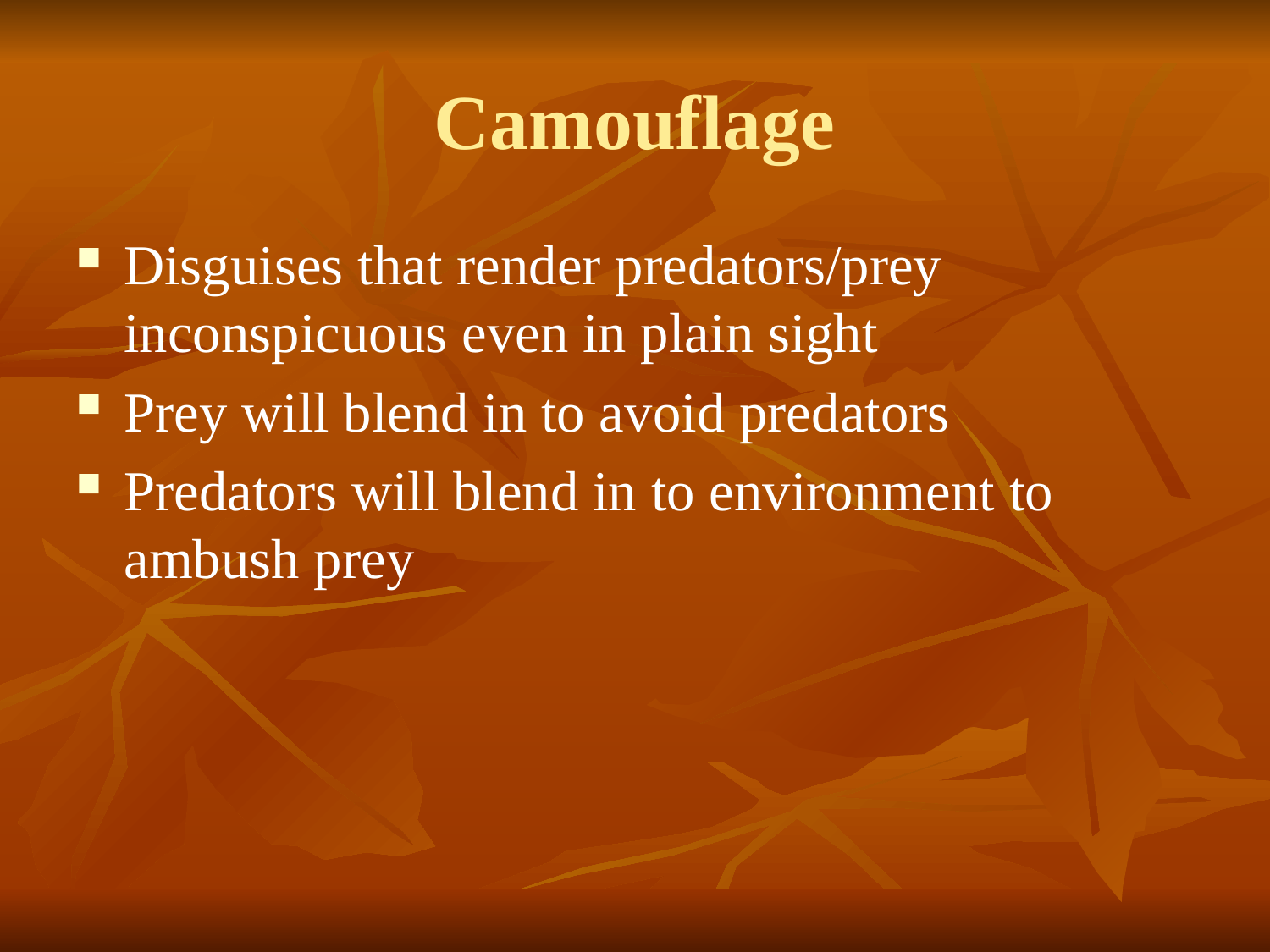

# Camouflage
Disguises that render predators/prey inconspicuous even in plain sight
Prey will blend in to avoid predators
Predators will blend in to environment to ambush prey